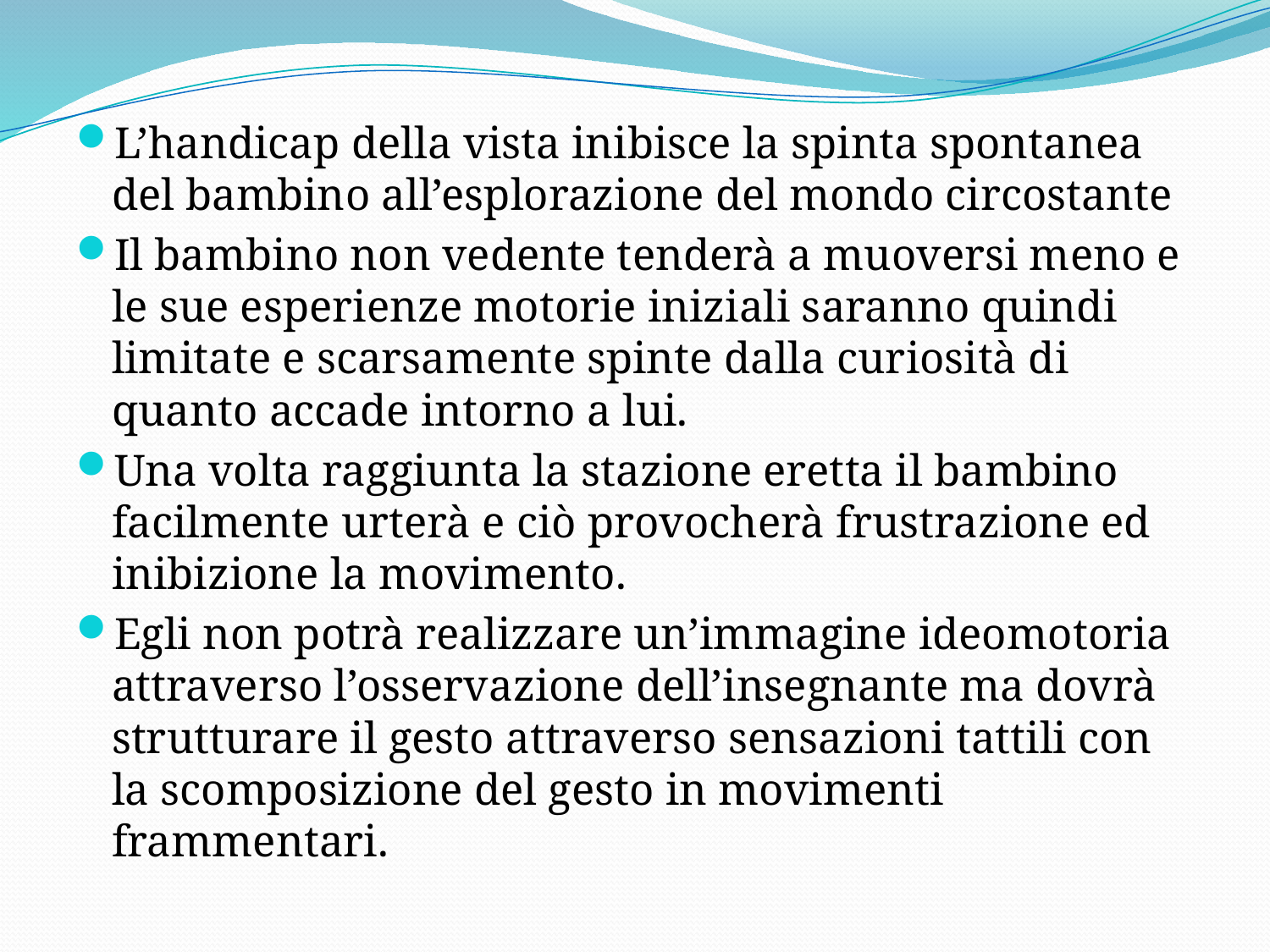

#
L’handicap della vista inibisce la spinta spontanea del bambino all’esplorazione del mondo circostante
Il bambino non vedente tenderà a muoversi meno e le sue esperienze motorie iniziali saranno quindi limitate e scarsamente spinte dalla curiosità di quanto accade intorno a lui.
Una volta raggiunta la stazione eretta il bambino facilmente urterà e ciò provocherà frustrazione ed inibizione la movimento.
Egli non potrà realizzare un’immagine ideomotoria attraverso l’osservazione dell’insegnante ma dovrà strutturare il gesto attraverso sensazioni tattili con la scomposizione del gesto in movimenti frammentari.